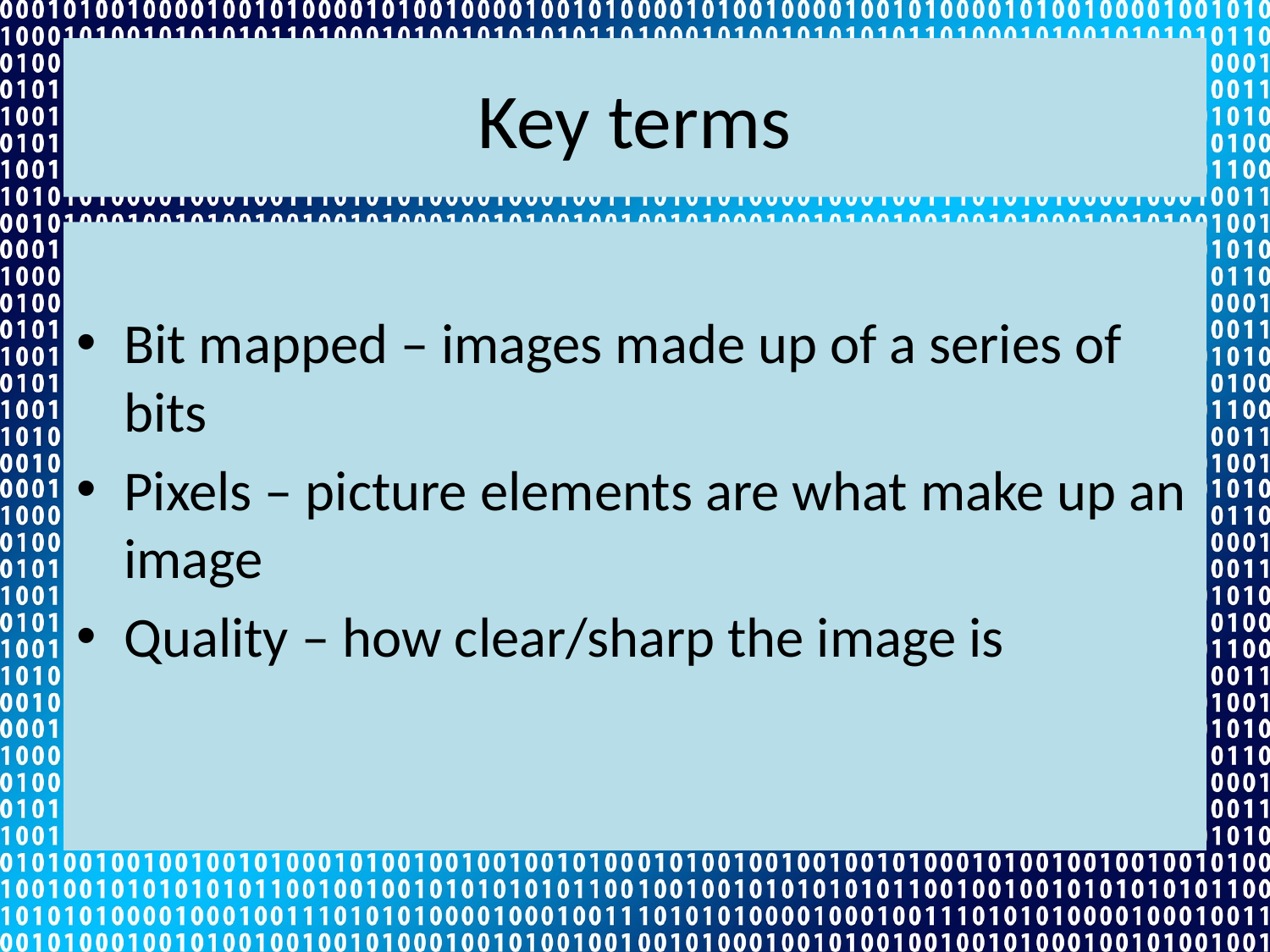

# Key terms

Bit mapped – images made up of a series of bits
Pixels – picture elements are what make up an image
Quality – how clear/sharp the image is